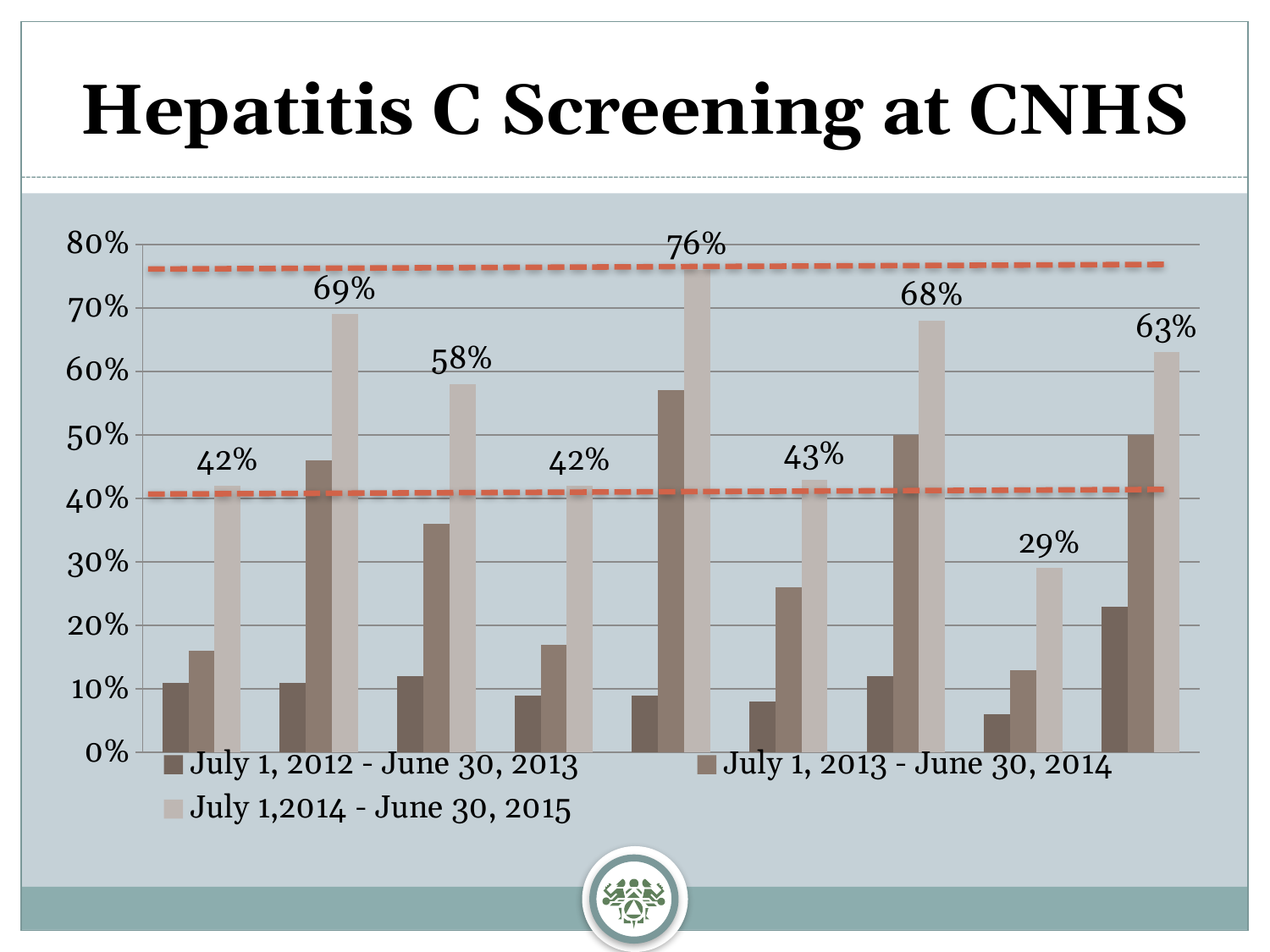

# Hepatitis C Screening at CNHS

### Chart

| Category | July 1, 2012 - June 30, 2013 | July 1, 2013 - June 30, 2014 | July 1,2014 - June 30, 2015 |
|---|---|---|---|
| Bartlesville  | 0.11 | 0.16 | 0.42 |
| Jay  | 0.11 | 0.46 | 0.69 |
| Muskogee  | 0.12 | 0.36 | 0.58 |
| Nowata  | 0.09 | 0.17 | 0.42 |
| Salina  | 0.09 | 0.57 | 0.76 |
| Sallisaw | 0.08 | 0.26 | 0.43 |
| Stilwell  | 0.12 | 0.5 | 0.68 |
| Vinita  | 0.06 | 0.13 | 0.29 |
| WW Hastings  | 0.23 | 0.5 | 0.63 |